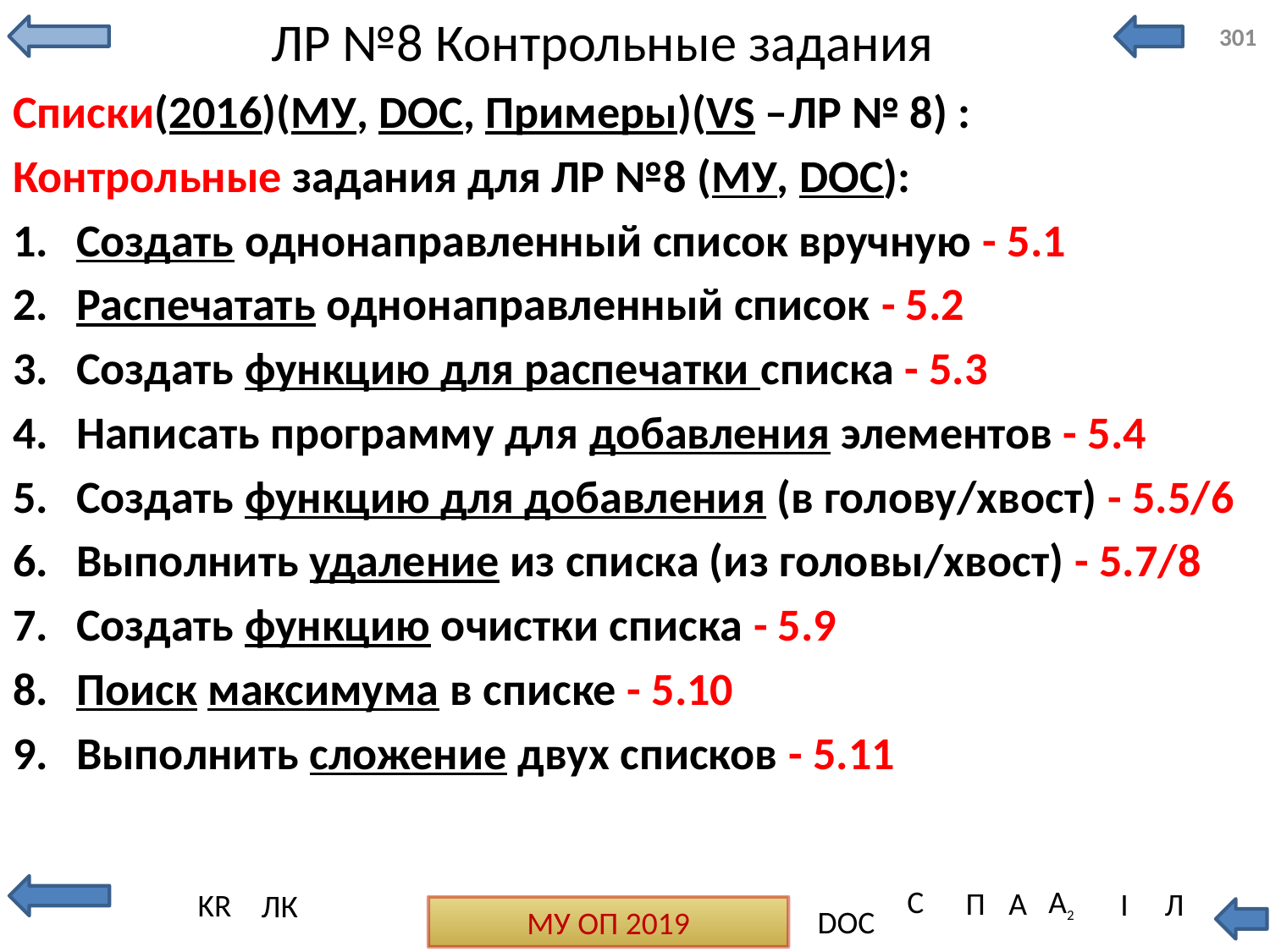

# ЛР №8 Контрольные задания
301
Списки(2016)(МУ, DOC, Примеры)(VS –ЛР № 8) :
Контрольные задания для ЛР №8 (МУ, DOC):
Создать однонаправленный список вручную - 5.1
Распечатать однонаправленный список - 5.2
Создать функцию для распечатки списка - 5.3
Написать программу для добавления элементов - 5.4
Создать функцию для добавления (в голову/хвост) - 5.5/6
Выполнить удаление из списка (из головы/хвост) - 5.7/8
Создать функцию очистки списка - 5.9
Поиск максимума в списке - 5.10
Выполнить сложение двух списков - 5.11